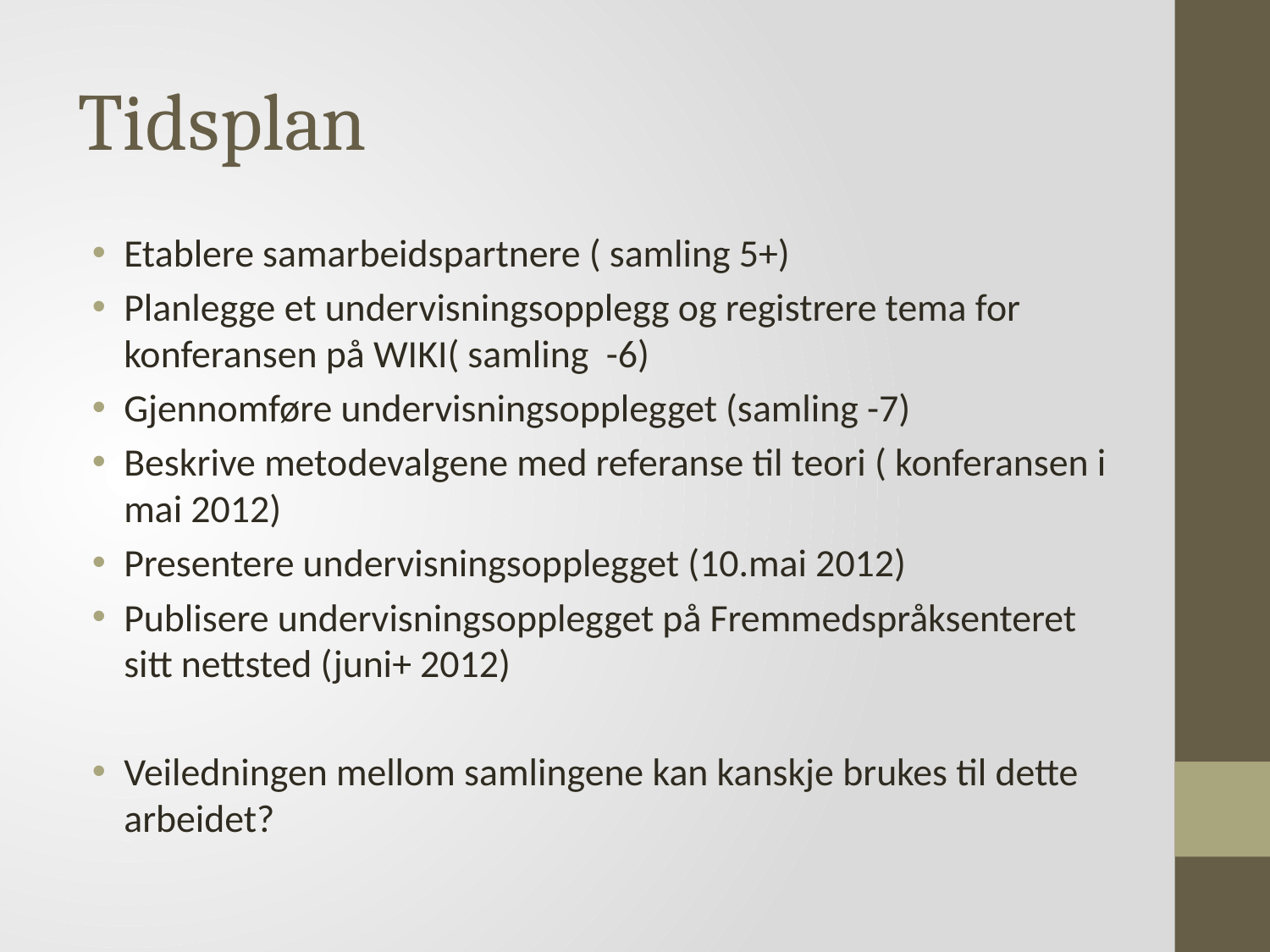

# Tidsplan
Etablere samarbeidspartnere ( samling 5+)
Planlegge et undervisningsopplegg og registrere tema for konferansen på WIKI( samling  -6)
Gjennomføre undervisningsopplegget (samling -7)
Beskrive metodevalgene med referanse til teori ( konferansen i mai 2012)
Presentere undervisningsopplegget (10.mai 2012)
Publisere undervisningsopplegget på Fremmedspråksenteret sitt nettsted (juni+ 2012)

Veiledningen mellom samlingene kan kanskje brukes til dette arbeidet?